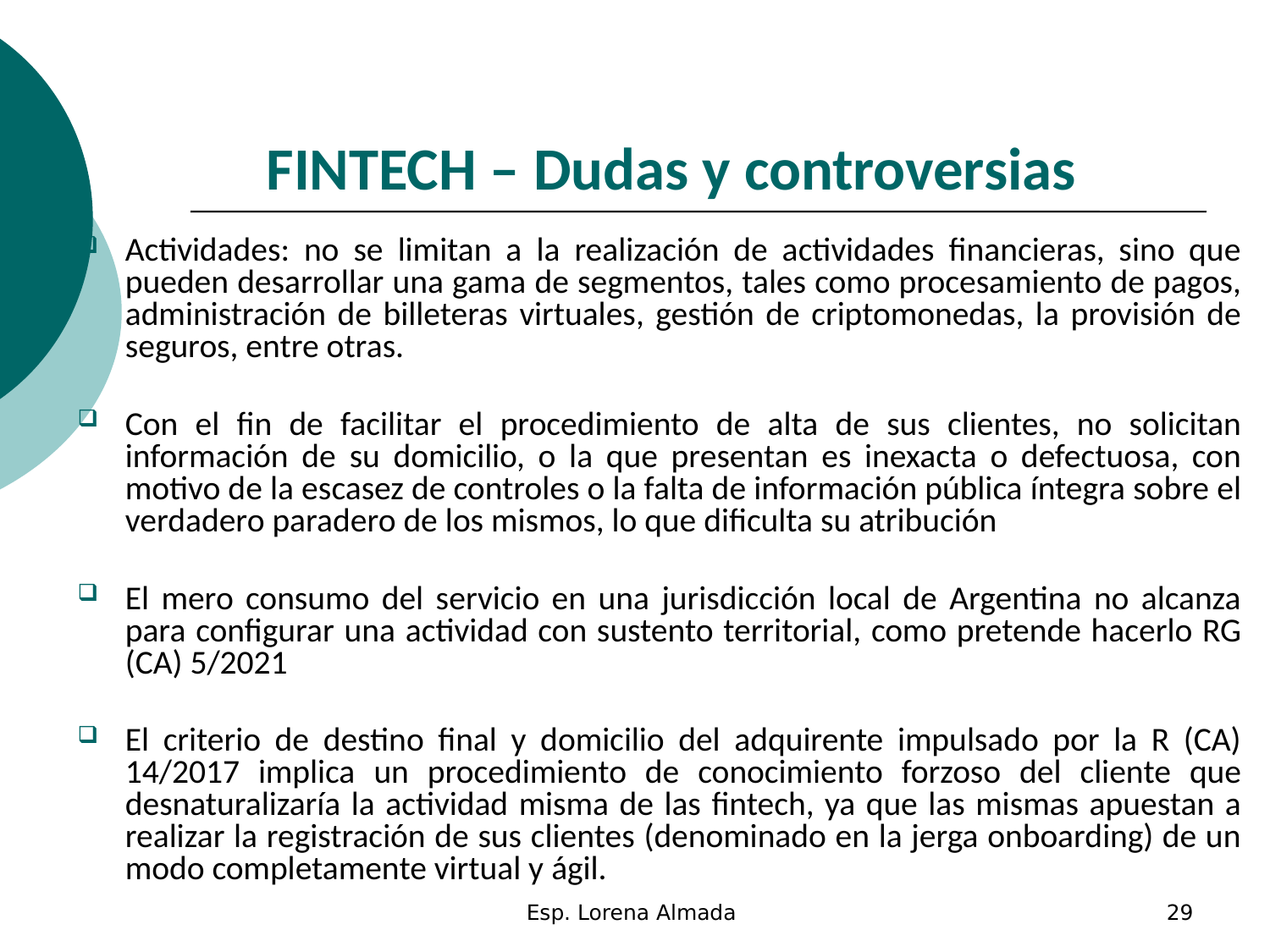

# FINTECH – Dudas y controversias

Actividades: no se limitan a la realización de actividades financieras, sino que pueden desarrollar una gama de segmentos, tales como procesamiento de pagos, administración de billeteras virtuales, gestión de criptomonedas, la provisión de seguros, entre otras.

Con el fin de facilitar el procedimiento de alta de sus clientes, no solicitan información de su domicilio, o la que presentan es inexacta o defectuosa, con motivo de la escasez de controles o la falta de información pública íntegra sobre el verdadero paradero de los mismos, lo que dificulta su atribución

El mero consumo del servicio en una jurisdicción local de Argentina no alcanza para configurar una actividad con sustento territorial, como pretende hacerlo RG (CA) 5/2021

El criterio de destino final y domicilio del adquirente impulsado por la R (CA) 14/2017 implica un procedimiento de conocimiento forzoso del cliente que desnaturalizaría la actividad misma de las fintech, ya que las mismas apuestan a realizar la registración de sus clientes (denominado en la jerga onboarding) de un modo completamente virtual y ágil.

Esp. Lorena Almada
29